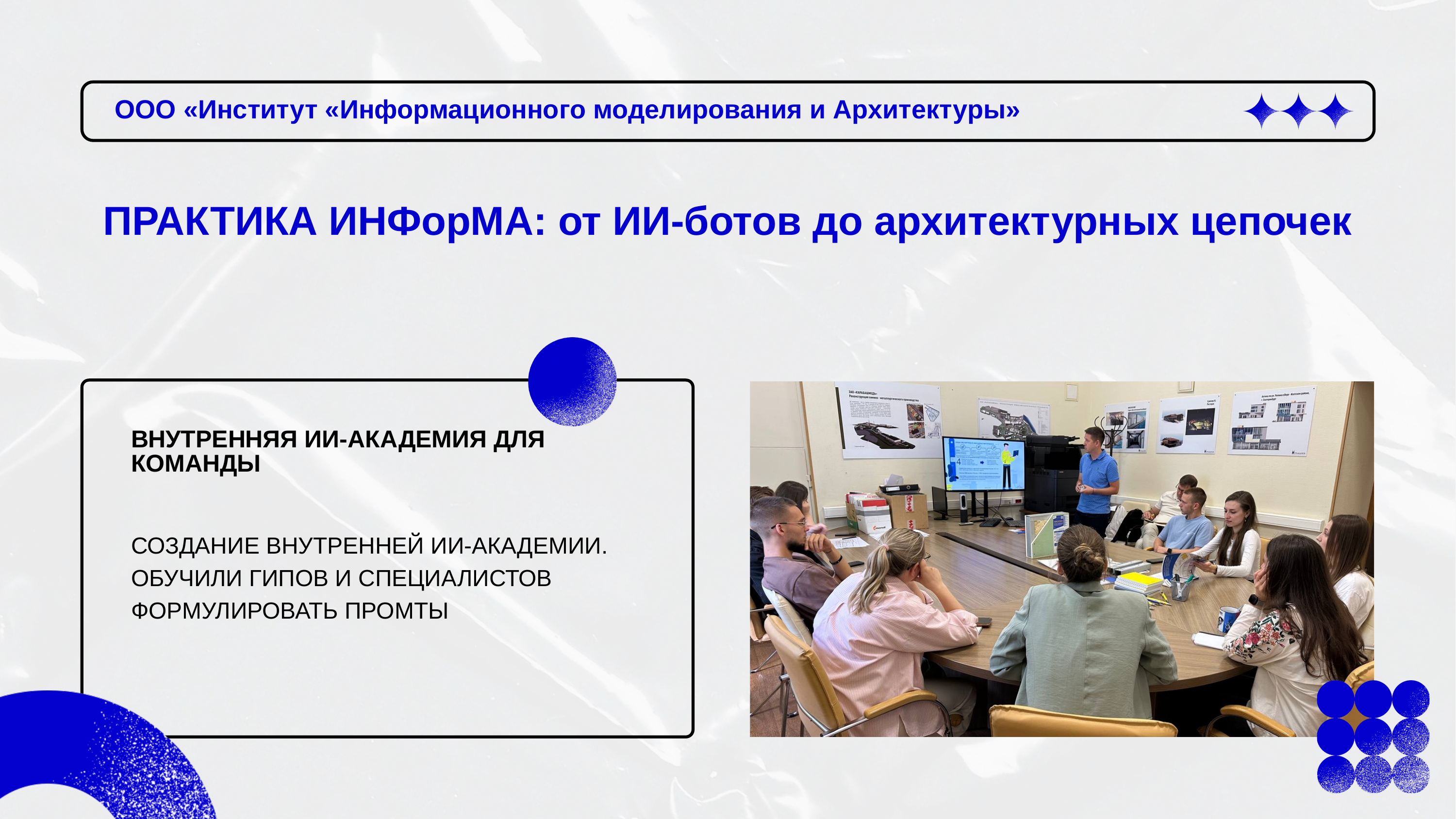

ООО «Институт «Информационного моделирования и Архитектуры»
ПРАКТИКА ИНФорМА: от ИИ-ботов до архитектурных цепочек

ВНУТРЕННЯЯ ИИ-АКАДЕМИЯ ДЛЯ КОМАНДЫ

СОЗДАНИЕ ВНУТРЕННЕЙ ИИ-АКАДЕМИИ. ОБУЧИЛИ ГИПОВ И СПЕЦИАЛИСТОВ ФОРМУЛИРОВАТЬ ПРОМТЫ